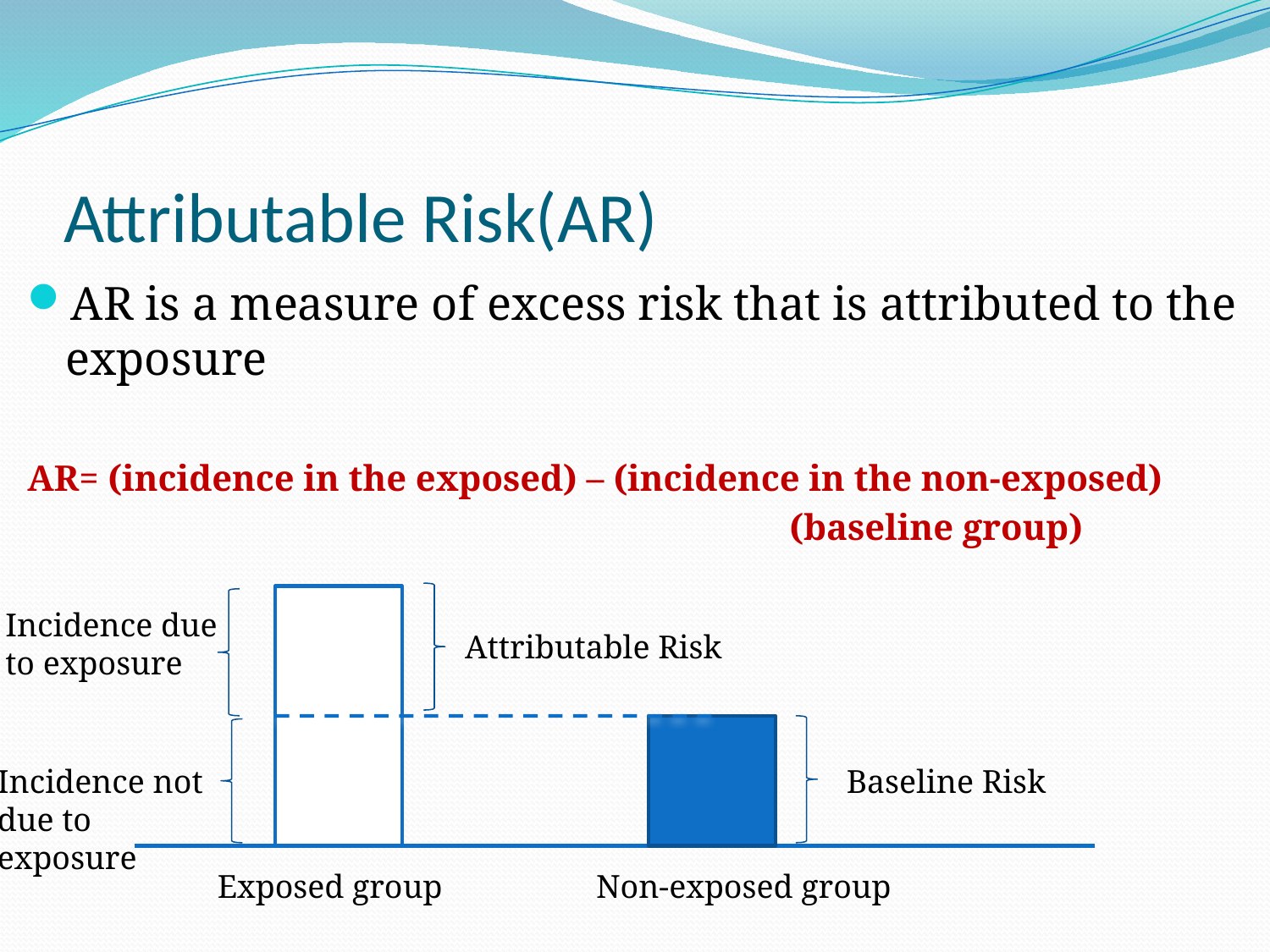

# Attributable Risk(AR)
AR is a measure of excess risk that is attributed to the exposure

AR= (incidence in the exposed) – (incidence in the non-exposed)
						(baseline group)

Incidence due
to exposure
Attributable Risk

Incidence not
due to  exposure

Baseline Risk
Exposed group
Non-exposed group